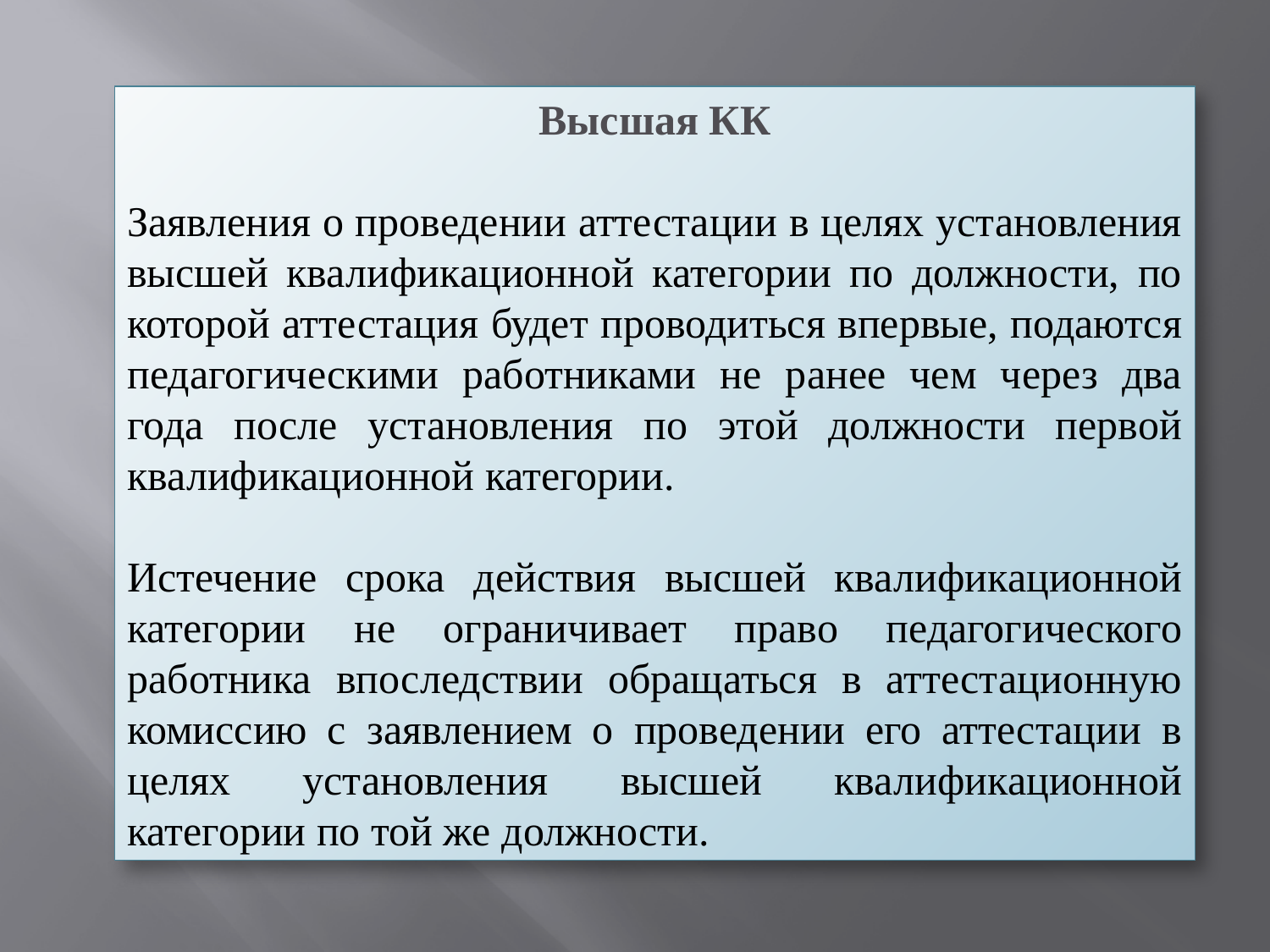

Высшая КК

Заявления о проведении аттестации в целях установления высшей квалификационной категории по должности, по которой аттестация будет проводиться впервые, подаются педагогическими работниками не ранее чем через два года после установления по этой должности первой квалификационной категории.

Истечение срока действия высшей квалификационной категории не ограничивает право педагогического работника впоследствии обращаться в аттестационную комиссию с заявлением о проведении его аттестации в целях установления высшей квалификационной категории по той же должности.